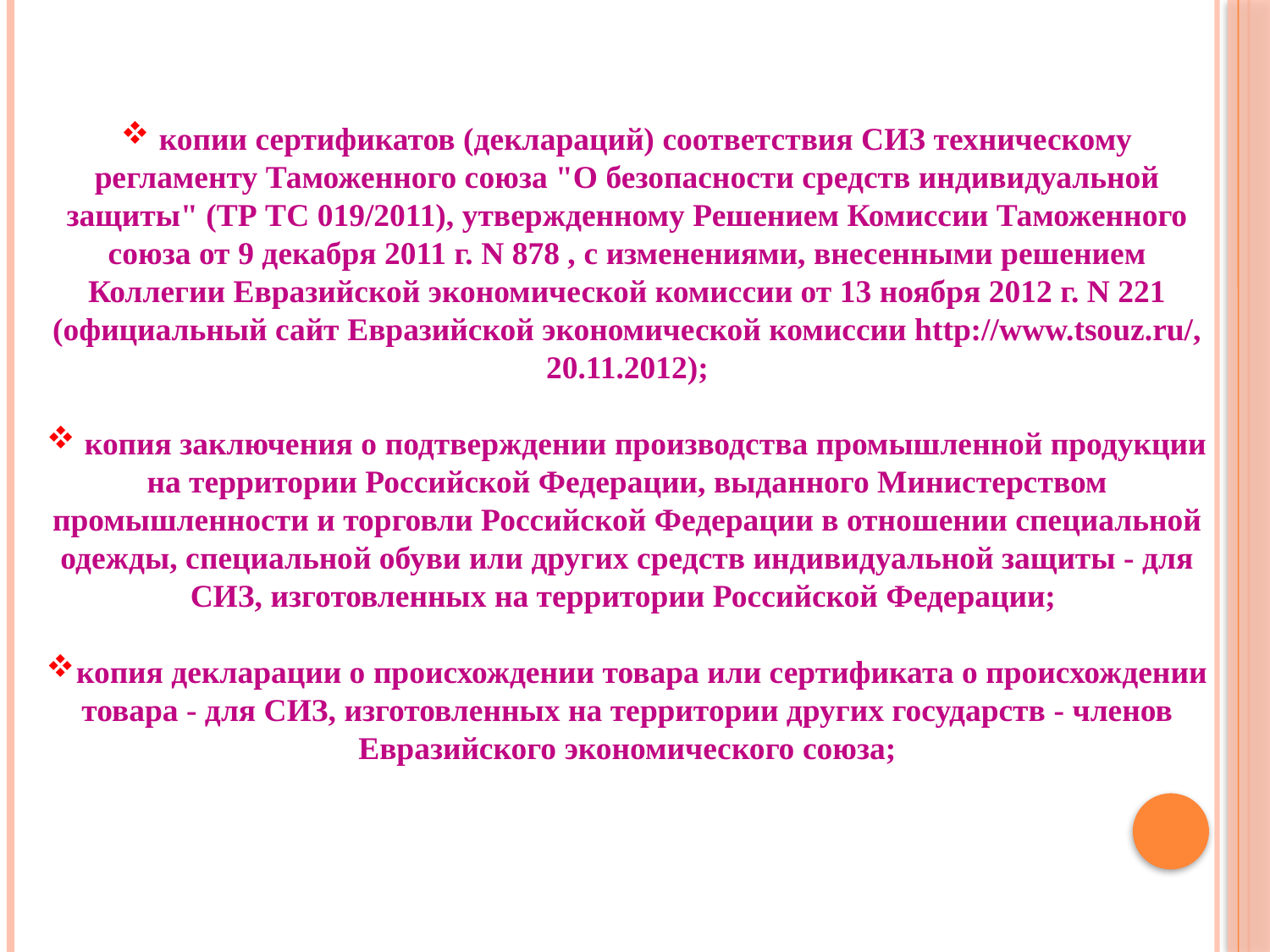

копии сертификатов (деклараций) соответствия СИЗ техническому регламенту Таможенного союза "О безопасности средств индивидуальной защиты" (ТР ТС 019/2011), утвержденному Решением Комиссии Таможенного союза от 9 декабря 2011 г. N 878 , с изменениями, внесенными решением Коллегии Евразийской экономической комиссии от 13 ноября 2012 г. N 221 (официальный сайт Евразийской экономической комиссии http://www.tsouz.ru/, 20.11.2012);

 копия заключения о подтверждении производства промышленной продукции на территории Российской Федерации, выданного Министерством промышленности и торговли Российской Федерации в отношении специальной одежды, специальной обуви или других средств индивидуальной защиты - для СИЗ, изготовленных на территории Российской Федерации;

копия декларации о происхождении товара или сертификата о происхождении товара - для СИЗ, изготовленных на территории других государств - членов Евразийского экономического союза;